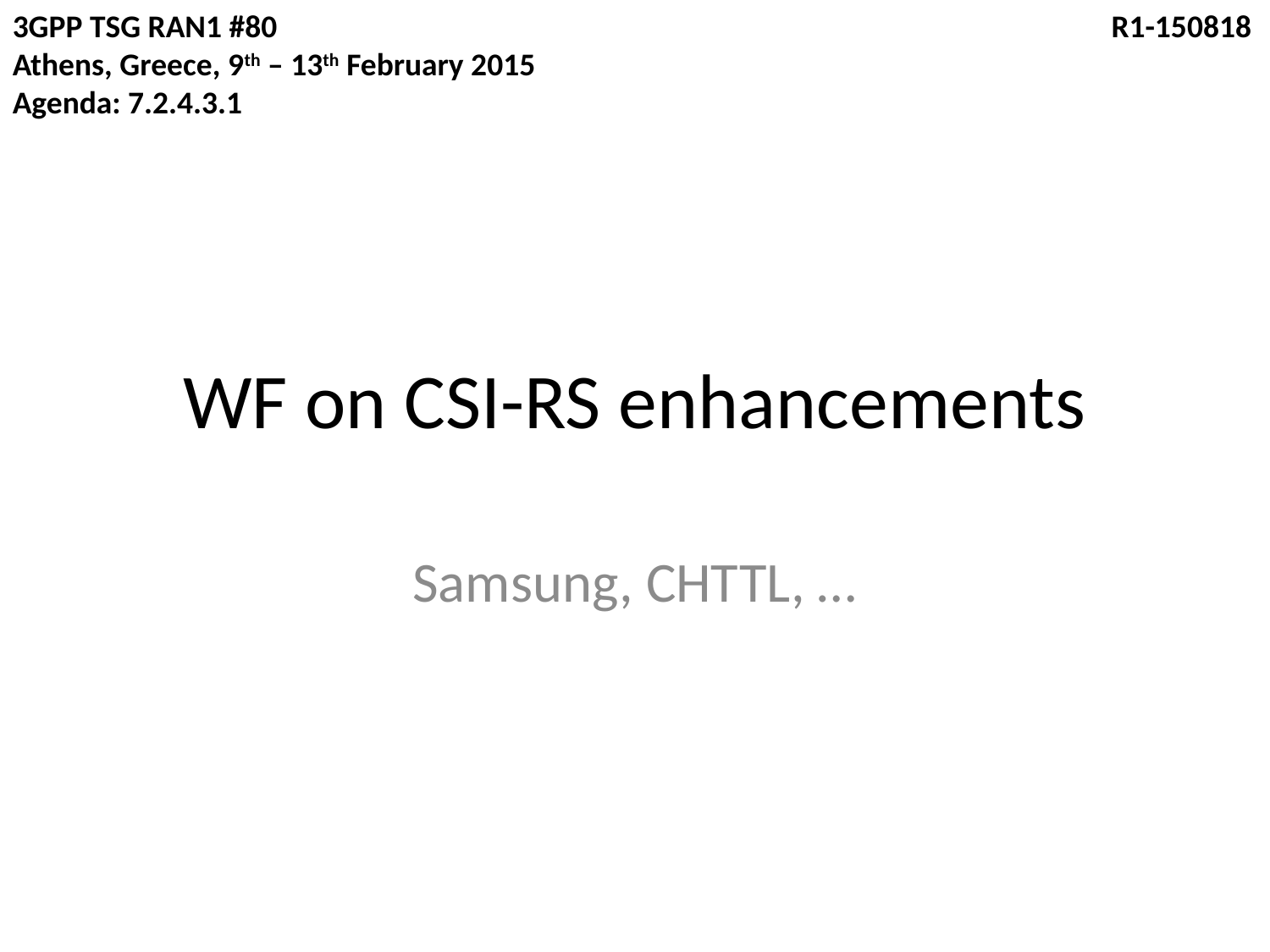

3GPP TSG RAN1 #80
Athens, Greece, 9th – 13th February 2015
Agenda: 7.2.4.3.1
R1-150818
# WF on CSI-RS enhancements
Samsung, CHTTL, …